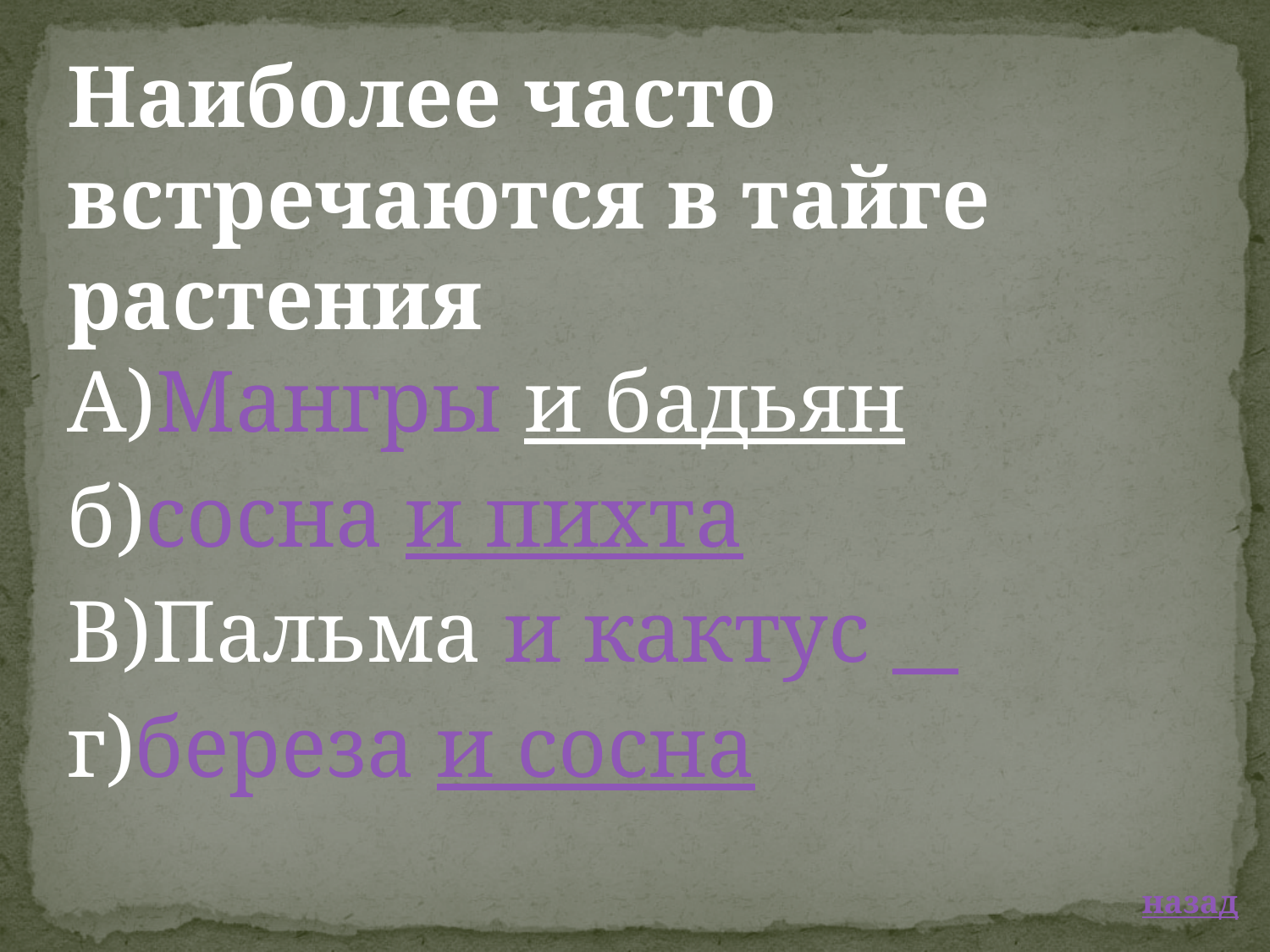

Наиболее часто встречаются в тайге растения
А)Мангры и бадьян
б)сосна и пихта
В)Пальма и кактус
г)береза и сосна
 назад